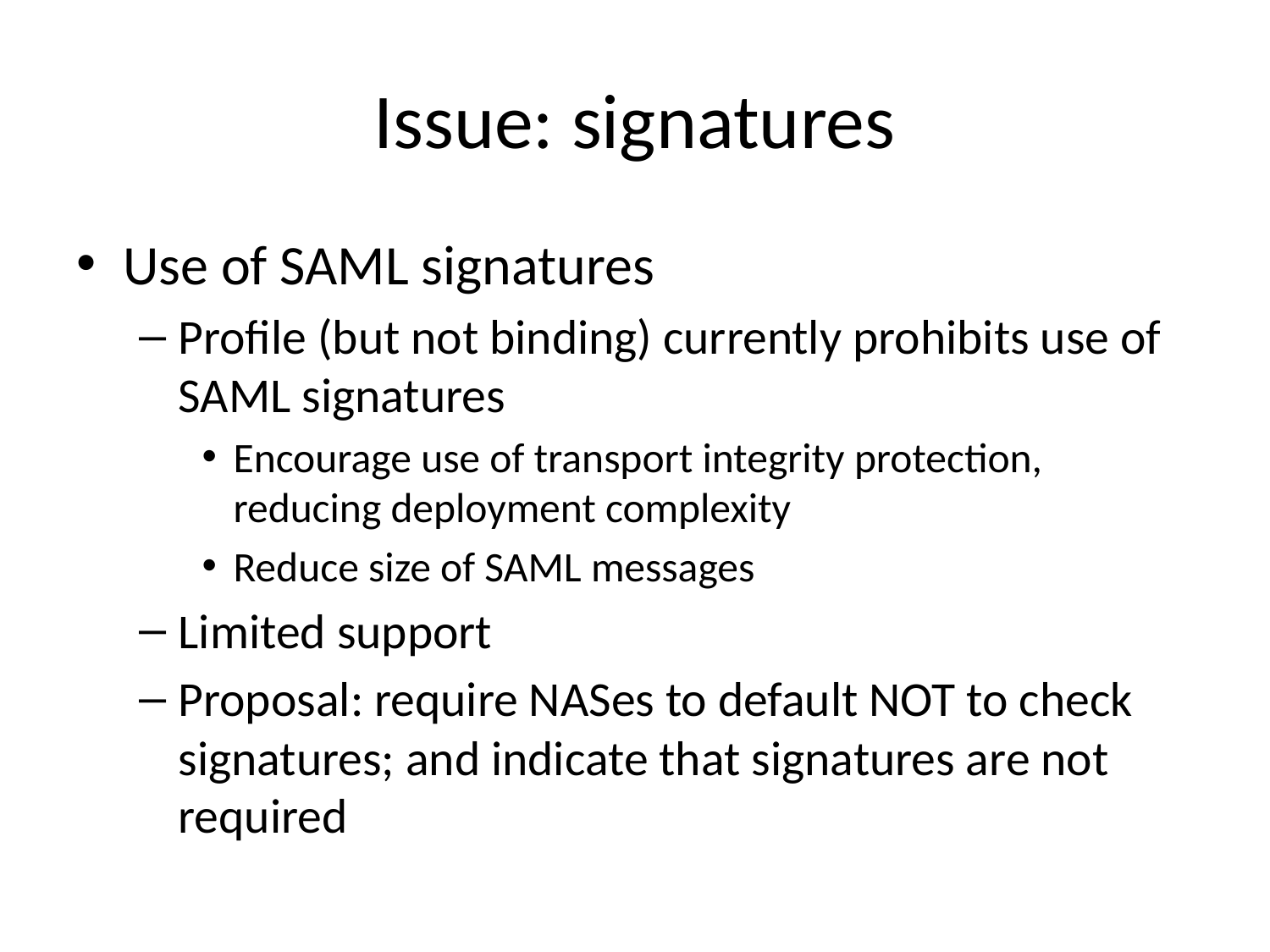

# Issue: signatures
Use of SAML signatures
Profile (but not binding) currently prohibits use of SAML signatures
Encourage use of transport integrity protection, reducing deployment complexity
Reduce size of SAML messages
Limited support
Proposal: require NASes to default NOT to check signatures; and indicate that signatures are not required